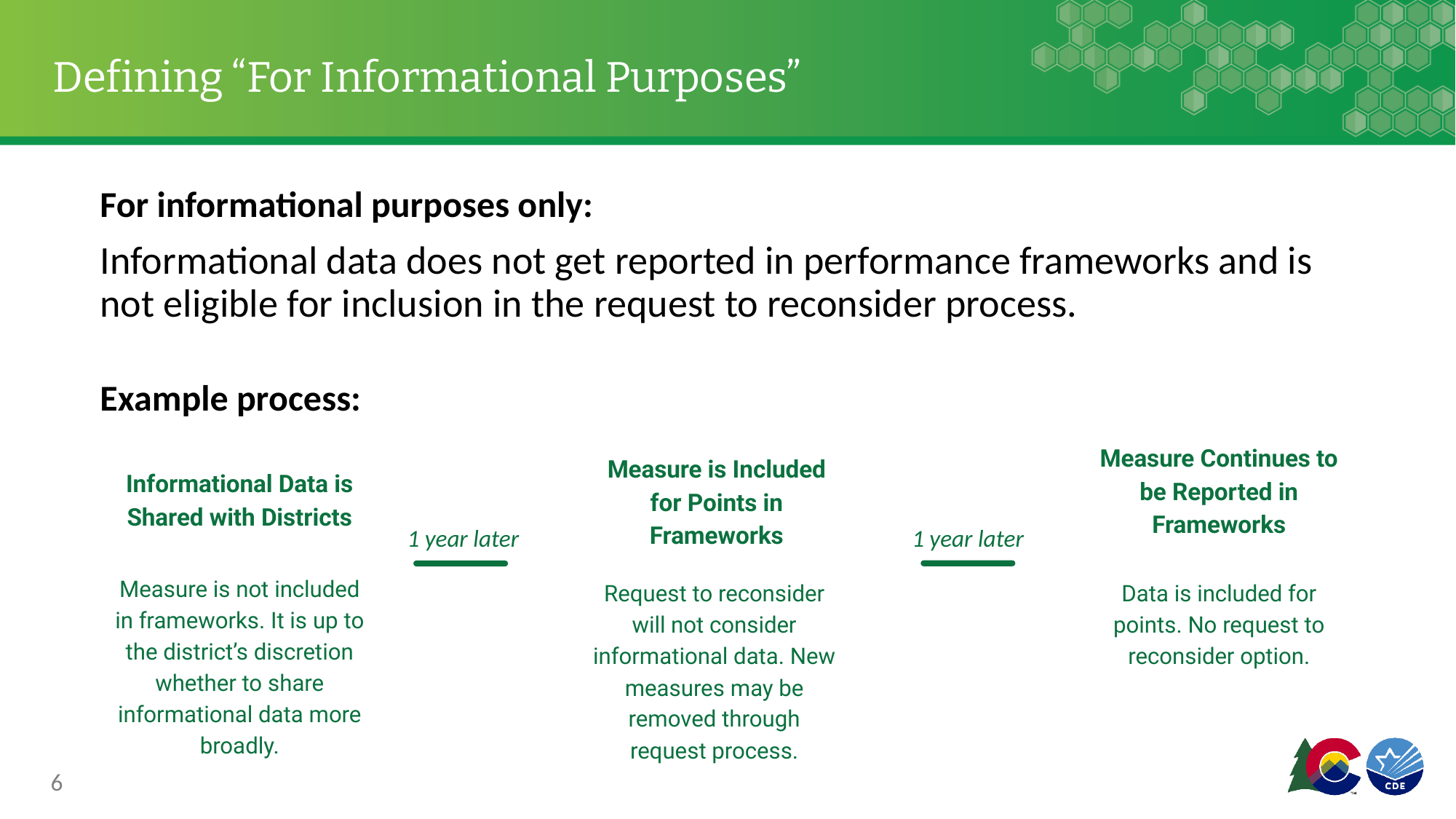

# Defining “For Informational Purposes”
For informational purposes only:
Informational data does not get reported in performance frameworks and is not eligible for inclusion in the request to reconsider process.
Example process:
Measure is Included for Points in Frameworks
Request to reconsider will not consider informational data. New measures may be removed through request process.
Measure Continues to be Reported in Frameworks
Data is included for points. No request to reconsider option.
Informational Data is Shared with Districts
Measure is not included in frameworks. It is up to the district’s discretion whether to share informational data more broadly.
1 year later
1 year later

6